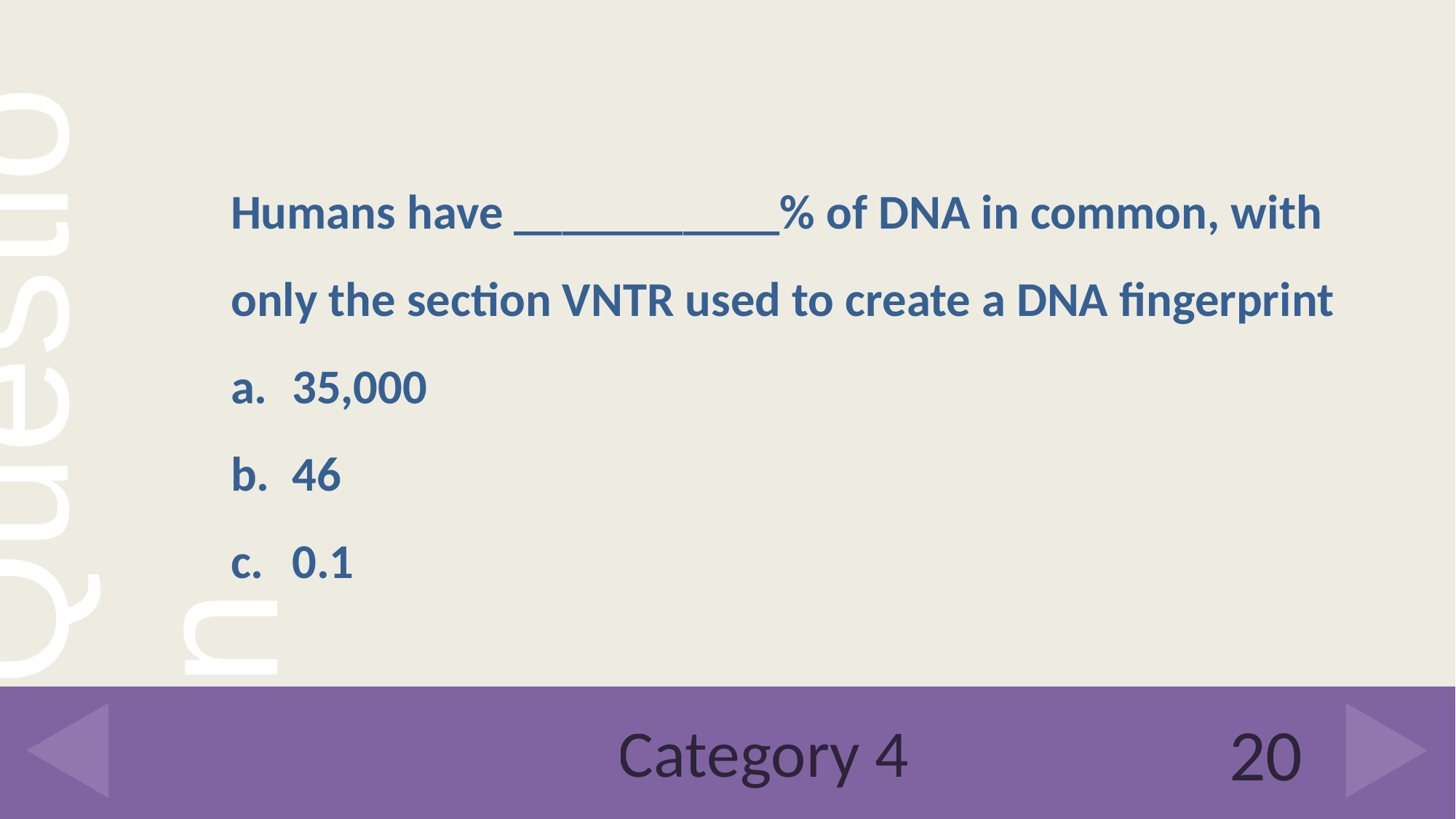

Humans have ___________% of DNA in common, with only the section VNTR used to create a DNA fingerprint
35,000
46
0.1
# Category 4
20